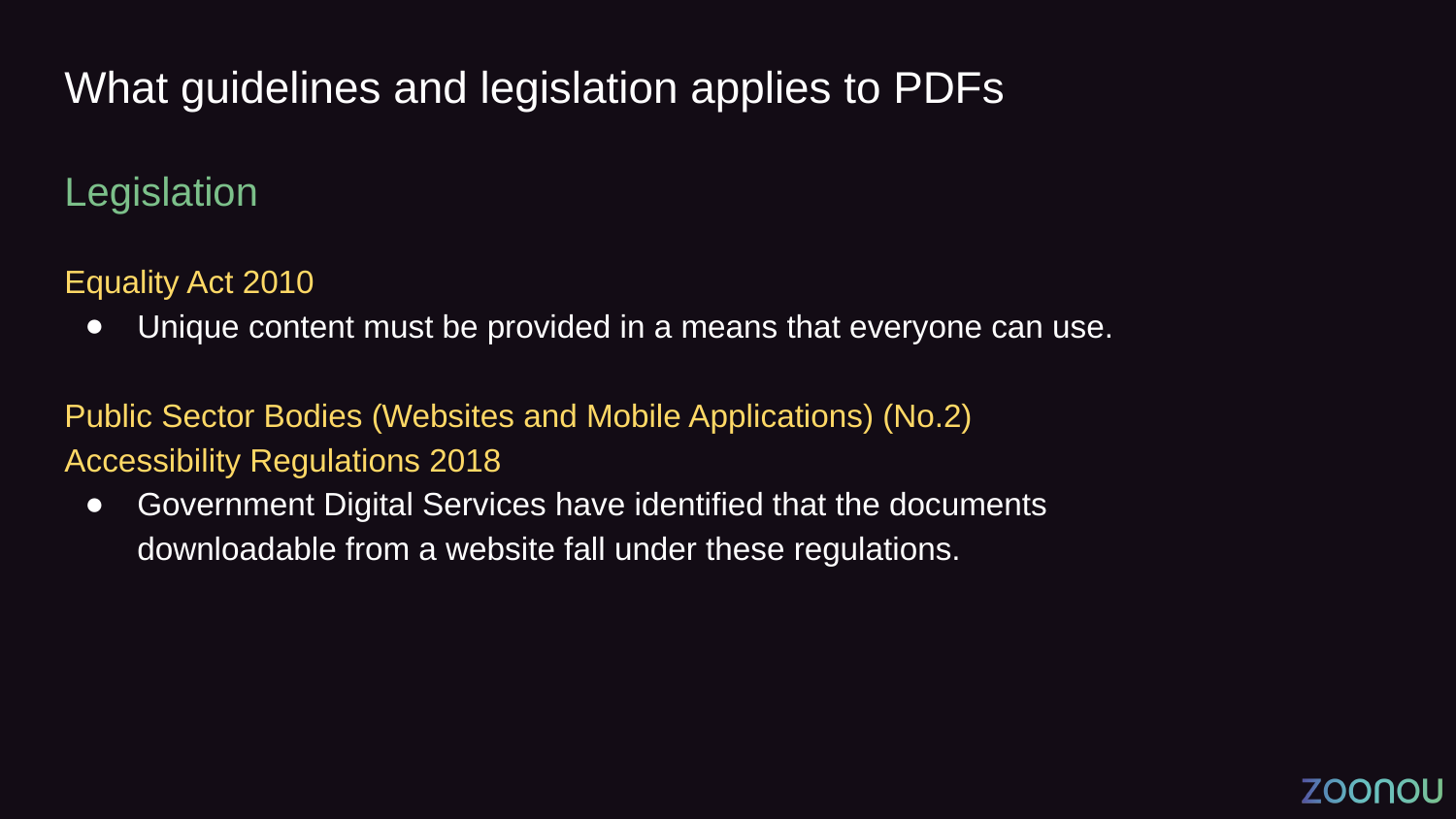

# What guidelines and legislation applies to PDFs

Legislation
Equality Act 2010
Unique content must be provided in a means that everyone can use.

Public Sector Bodies (Websites and Mobile Applications) (No.2) Accessibility Regulations 2018
Government Digital Services have identified that the documents downloadable from a website fall under these regulations.